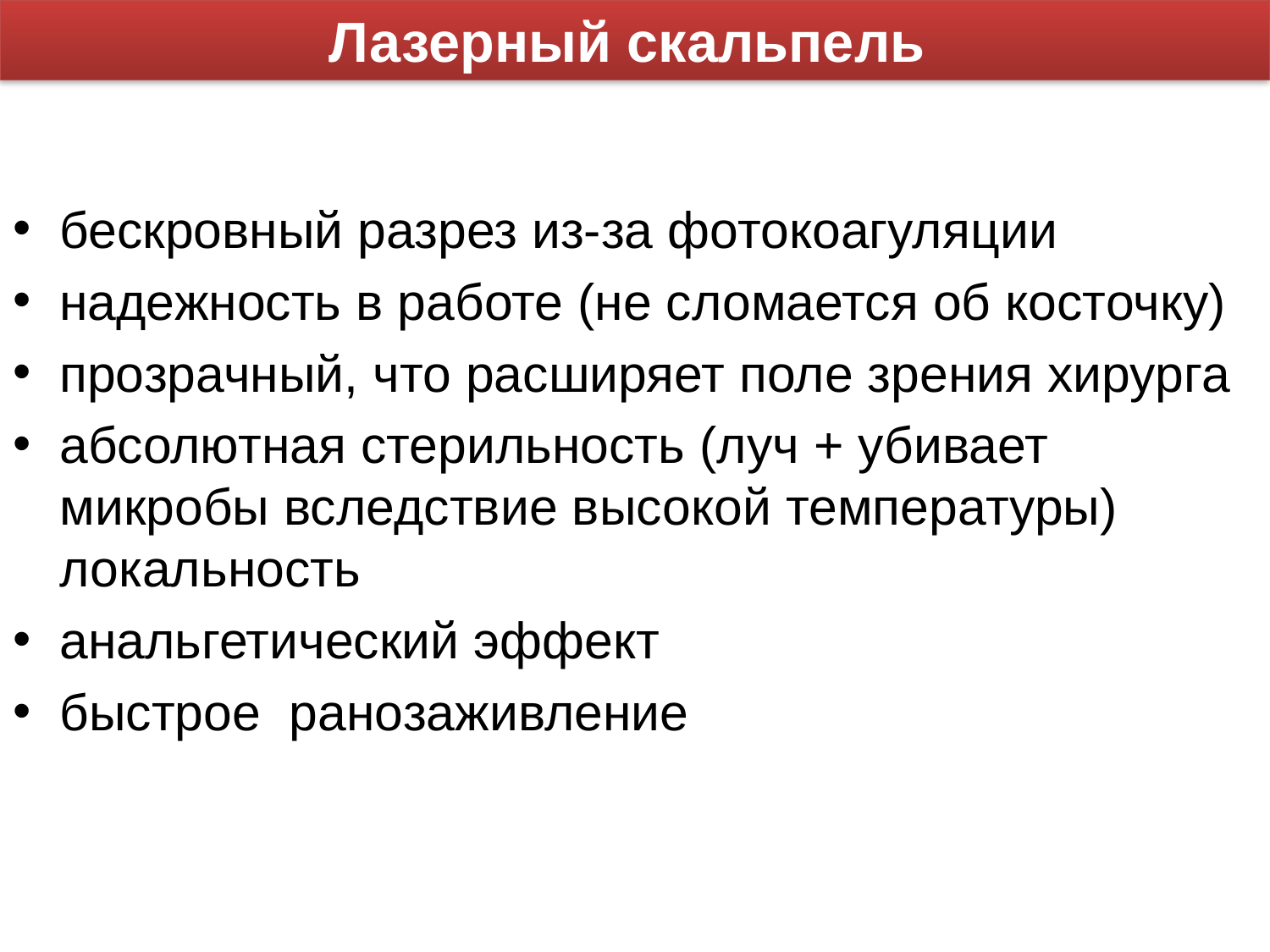

Лазерный скальпель
бескровный разрез из-за фотокоагуляции
надежность в работе (не сломается об косточку)
прозрачный, что расширяет поле зрения хирурга
абсолютная стерильность (луч + убивает микробы вследствие высокой температуры) локальность
анальгетический эффект
быстрое  ранозаживление